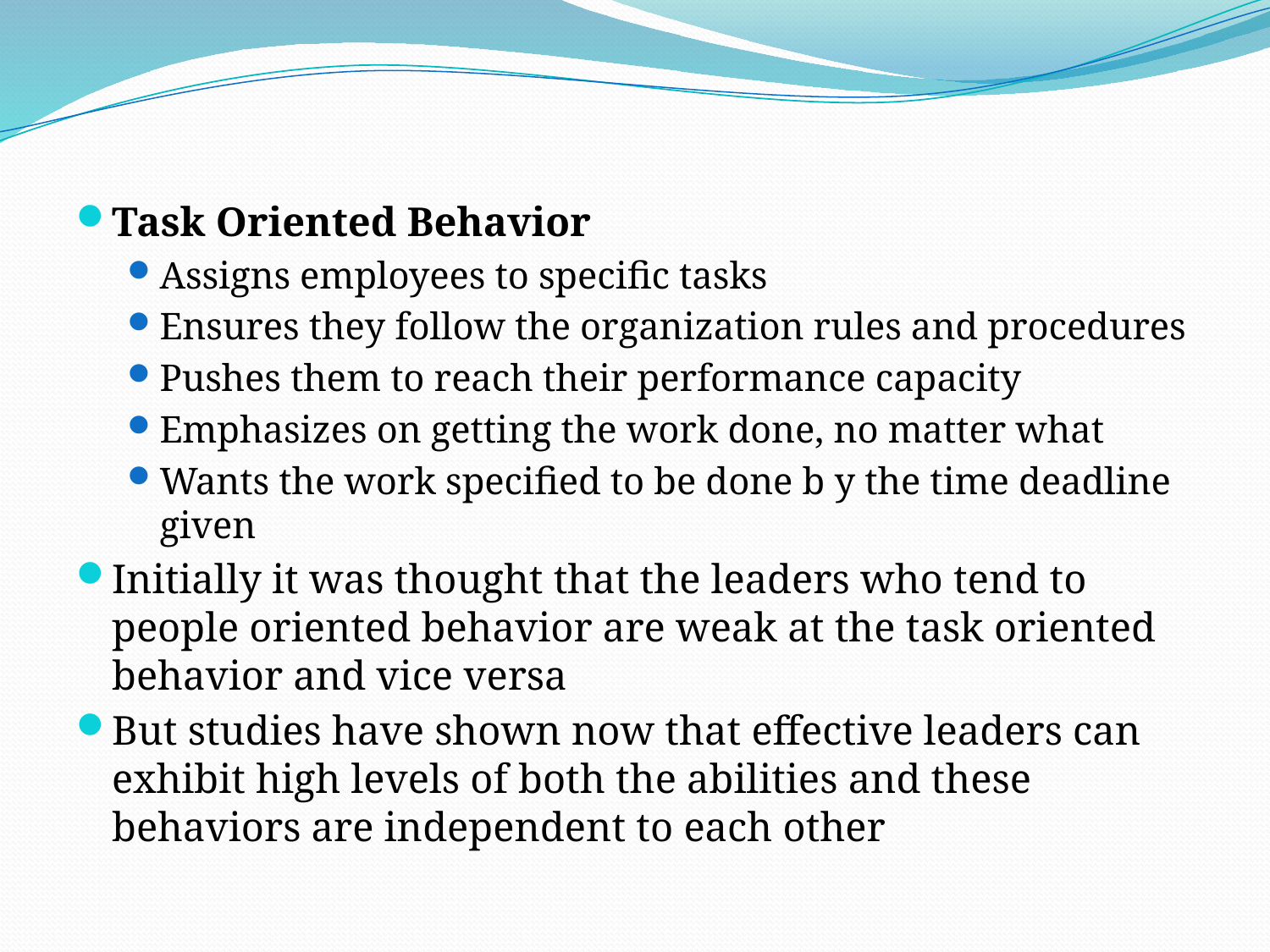

#
Task Oriented Behavior
Assigns employees to specific tasks
Ensures they follow the organization rules and procedures
Pushes them to reach their performance capacity
Emphasizes on getting the work done, no matter what
Wants the work specified to be done b y the time deadline given
Initially it was thought that the leaders who tend to people oriented behavior are weak at the task oriented behavior and vice versa
But studies have shown now that effective leaders can exhibit high levels of both the abilities and these behaviors are independent to each other